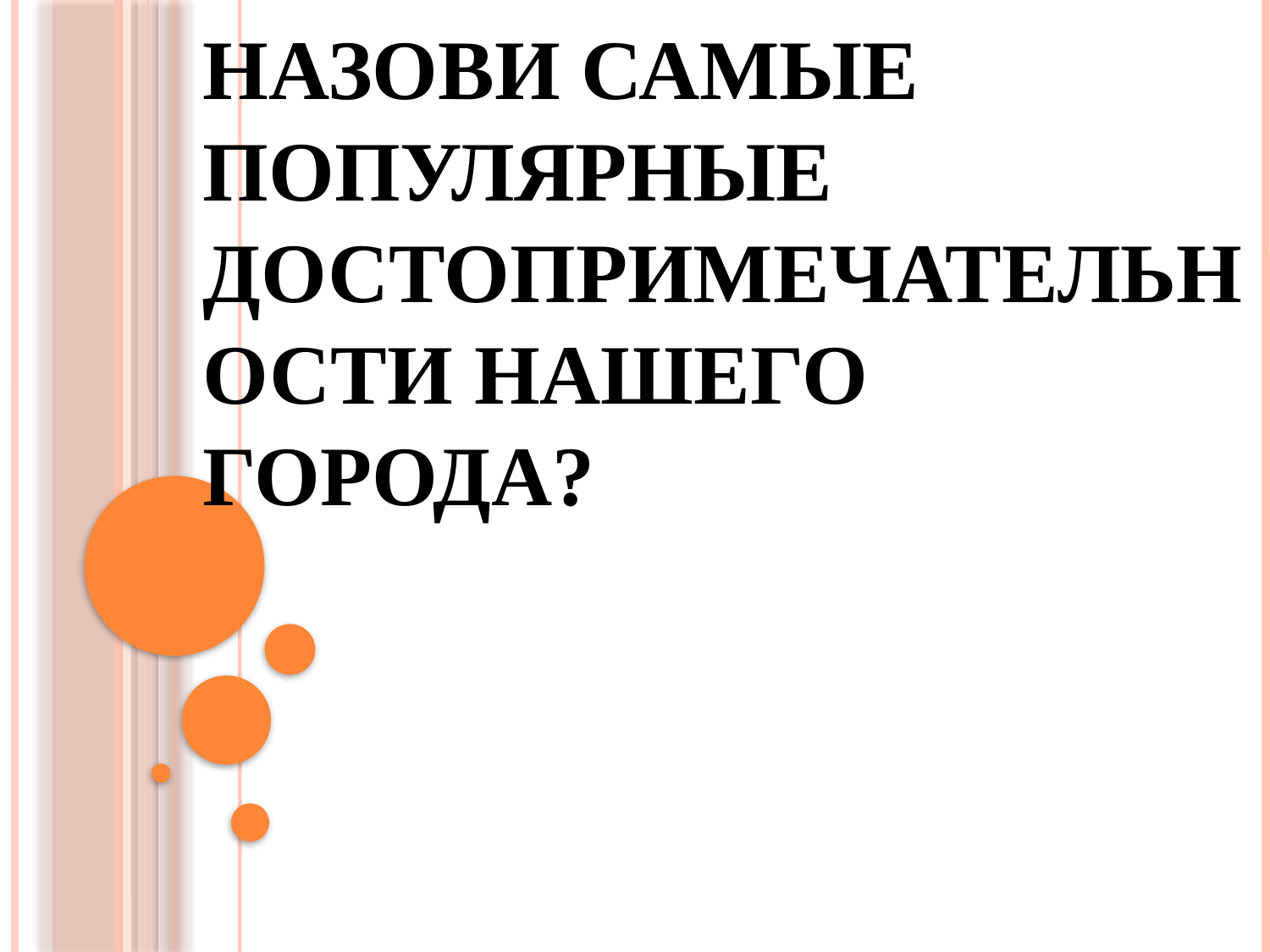

# Назови самые популярные достопримечательности нашего города?